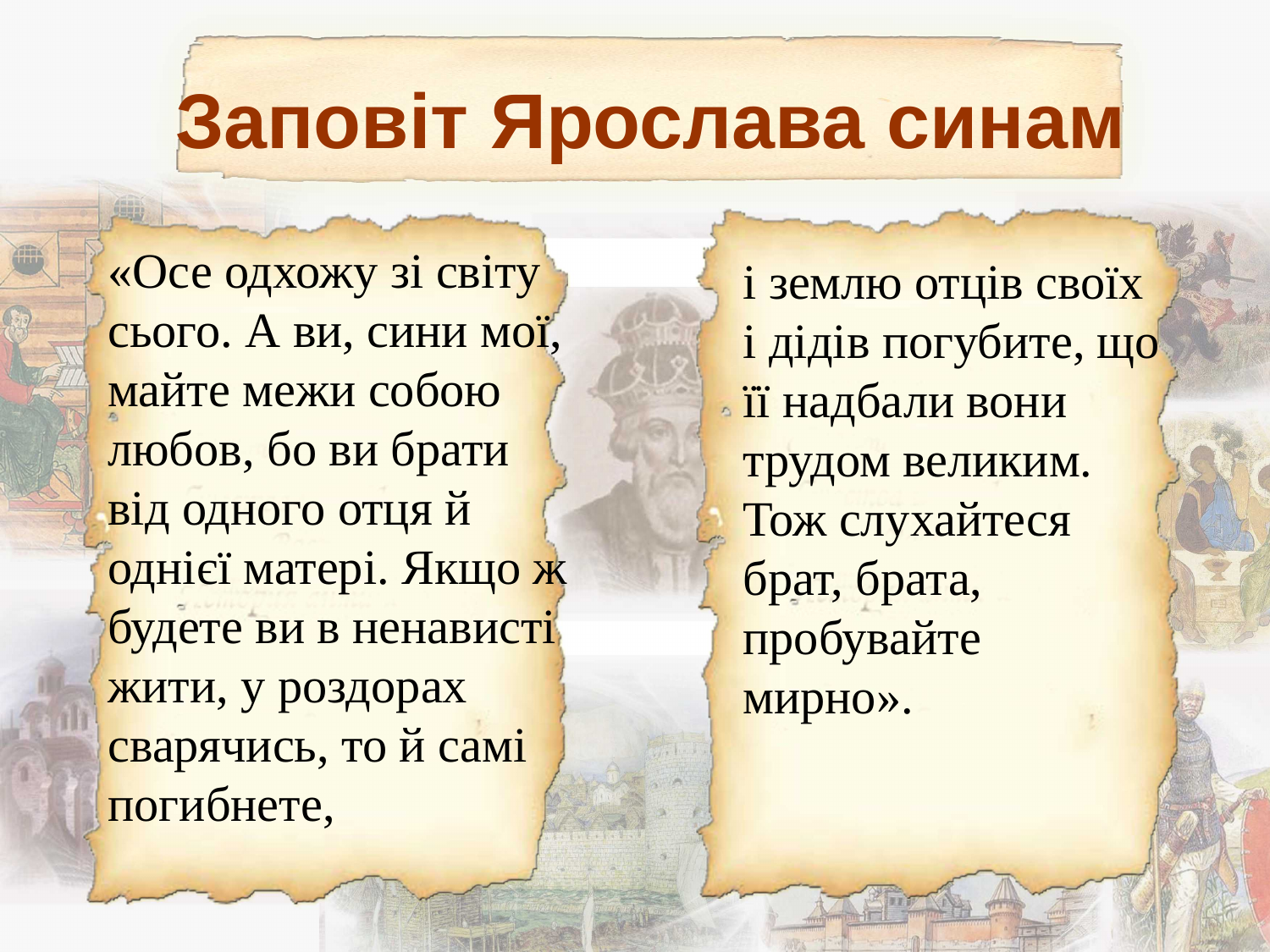

# Заповіт Ярослава синам
«Осе одхожу зі світу сього. А ви, сини мої, майте межи собою любов, бо ви брати від одного отця й однієї матері. Якщо ж будете ви в ненависті жити, у роздорах сварячись, то й самі погибнете,
і землю отців своїх і дідів погубите, що її надбали вони трудом великим. Тож слухайтеся брат, брата, пробувайте мирно».